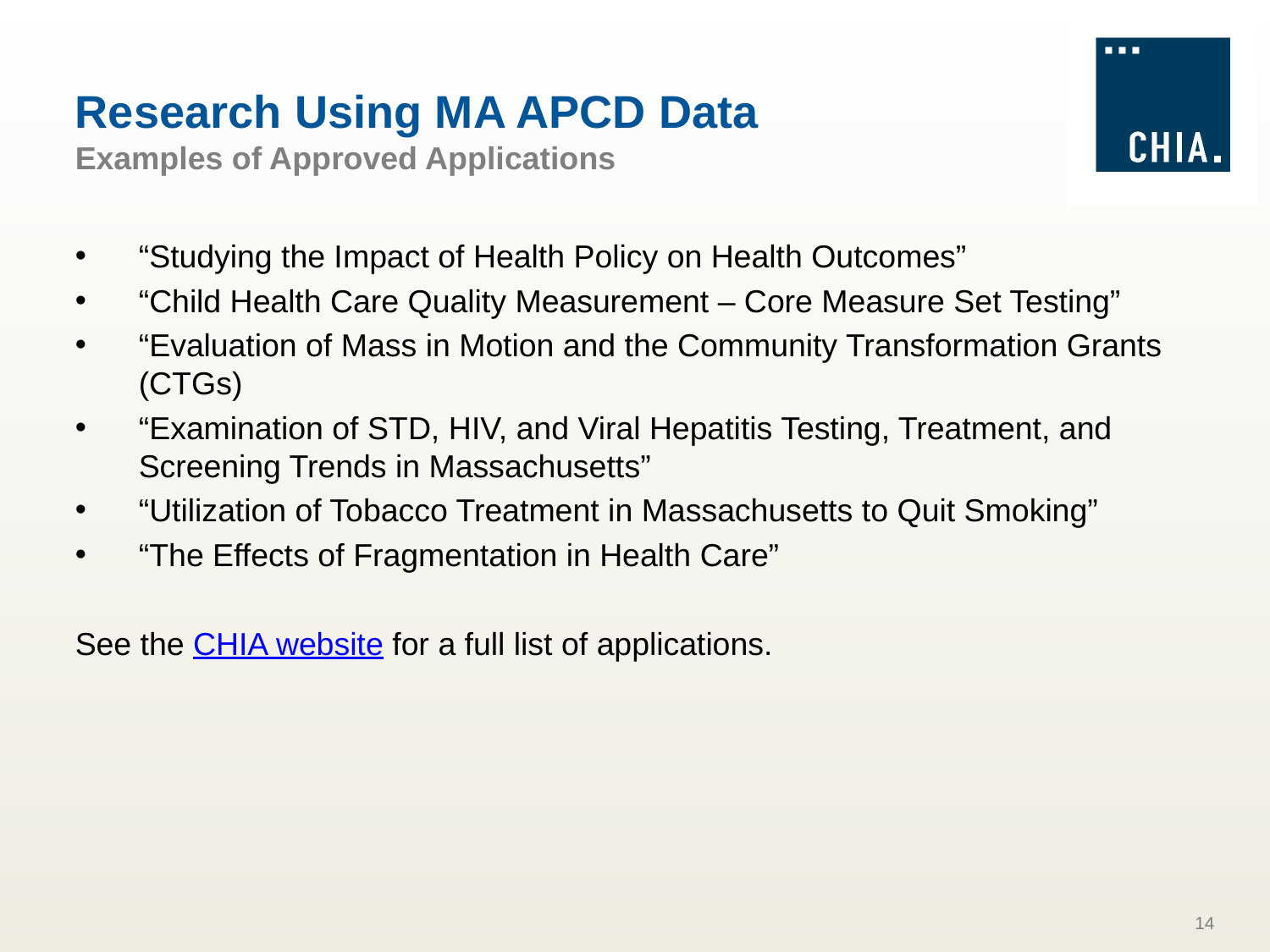

# Research Using MA APCD Data Examples of Approved Applications
“Studying the Impact of Health Policy on Health Outcomes”
“Child Health Care Quality Measurement – Core Measure Set Testing”
“Evaluation of Mass in Motion and the Community Transformation Grants (CTGs)
“Examination of STD, HIV, and Viral Hepatitis Testing, Treatment, and Screening Trends in Massachusetts”
“Utilization of Tobacco Treatment in Massachusetts to Quit Smoking”
“The Effects of Fragmentation in Health Care”

See the CHIA website for a full list of applications.

14